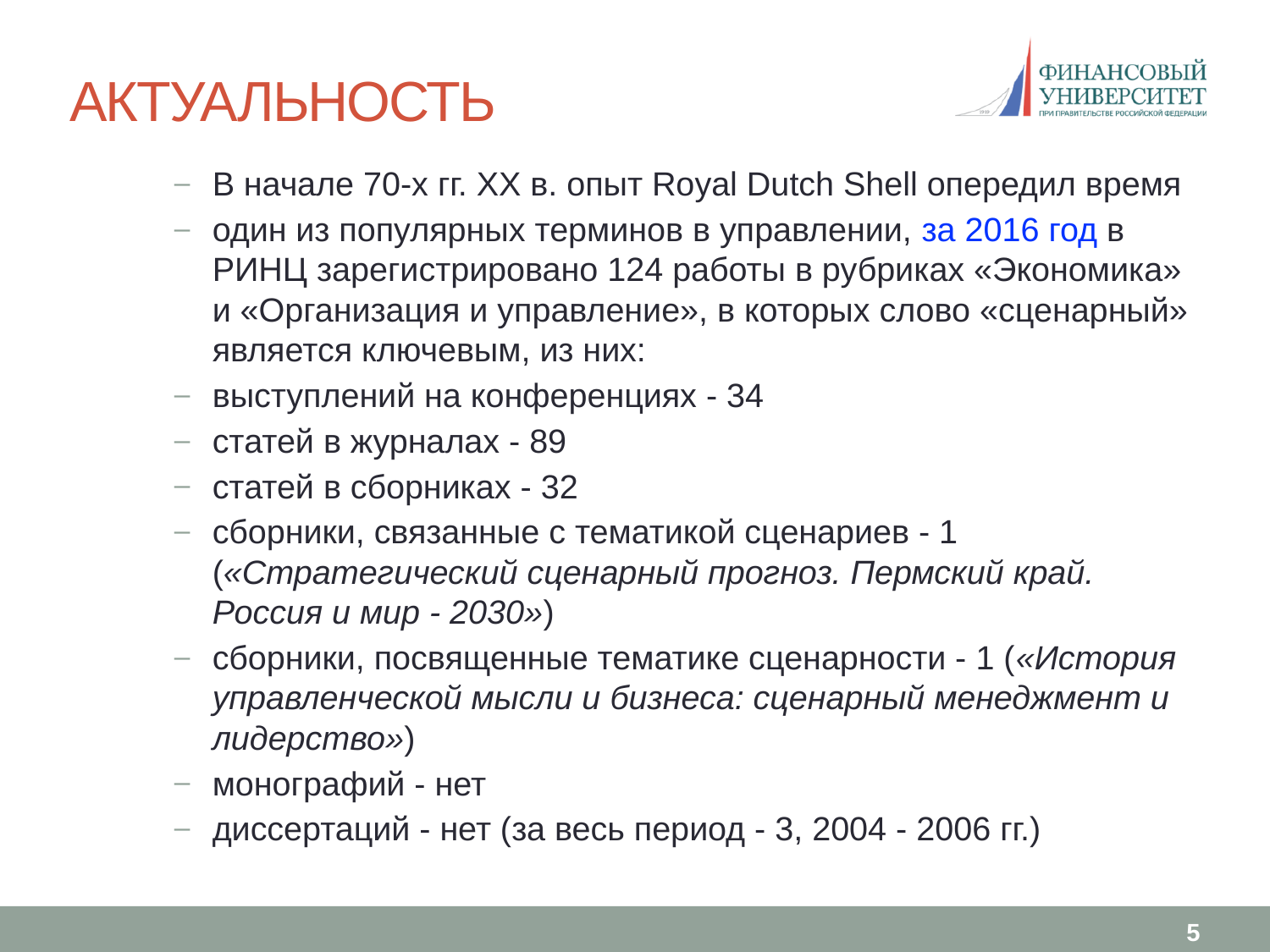

# Актуальность
В начале 70-х гг. ХХ в. опыт Royal Dutch Shell опередил время
один из популярных терминов в управлении, за 2016 год в РИНЦ зарегистрировано 124 работы в рубриках «Экономика» и «Организация и управление», в которых слово «сценарный» является ключевым, из них:
выступлений на конференциях - 34
статей в журналах - 89
статей в сборниках - 32
сборники, связанные с тематикой сценариев - 1 («Стратегический сценарный прогноз. Пермский край. Россия и мир - 2030»)
сборники, посвященные тематике сценарности - 1 («История управленческой мысли и бизнеса: сценарный менеджмент и лидерство»)
монографий - нет
диссертаций - нет (за весь период - 3, 2004 - 2006 гг.)
5